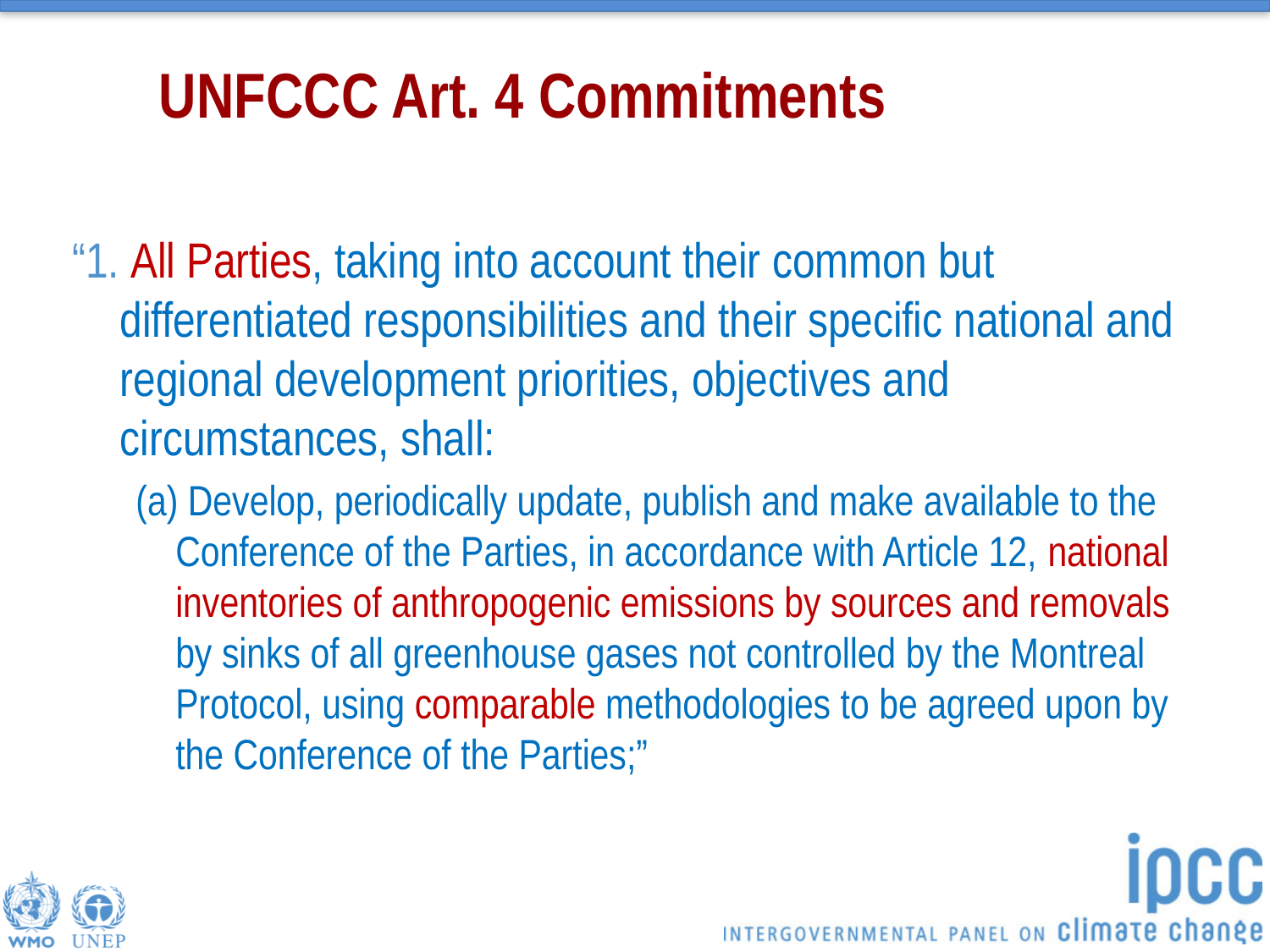

# UNFCCC Art. 4 Commitments
“1. All Parties, taking into account their common but differentiated responsibilities and their specific national and regional development priorities, objectives and circumstances, shall:
(a) Develop, periodically update, publish and make available to the Conference of the Parties, in accordance with Article 12, national inventories of anthropogenic emissions by sources and removals by sinks of all greenhouse gases not controlled by the Montreal Protocol, using comparable methodologies to be agreed upon by the Conference of the Parties;”